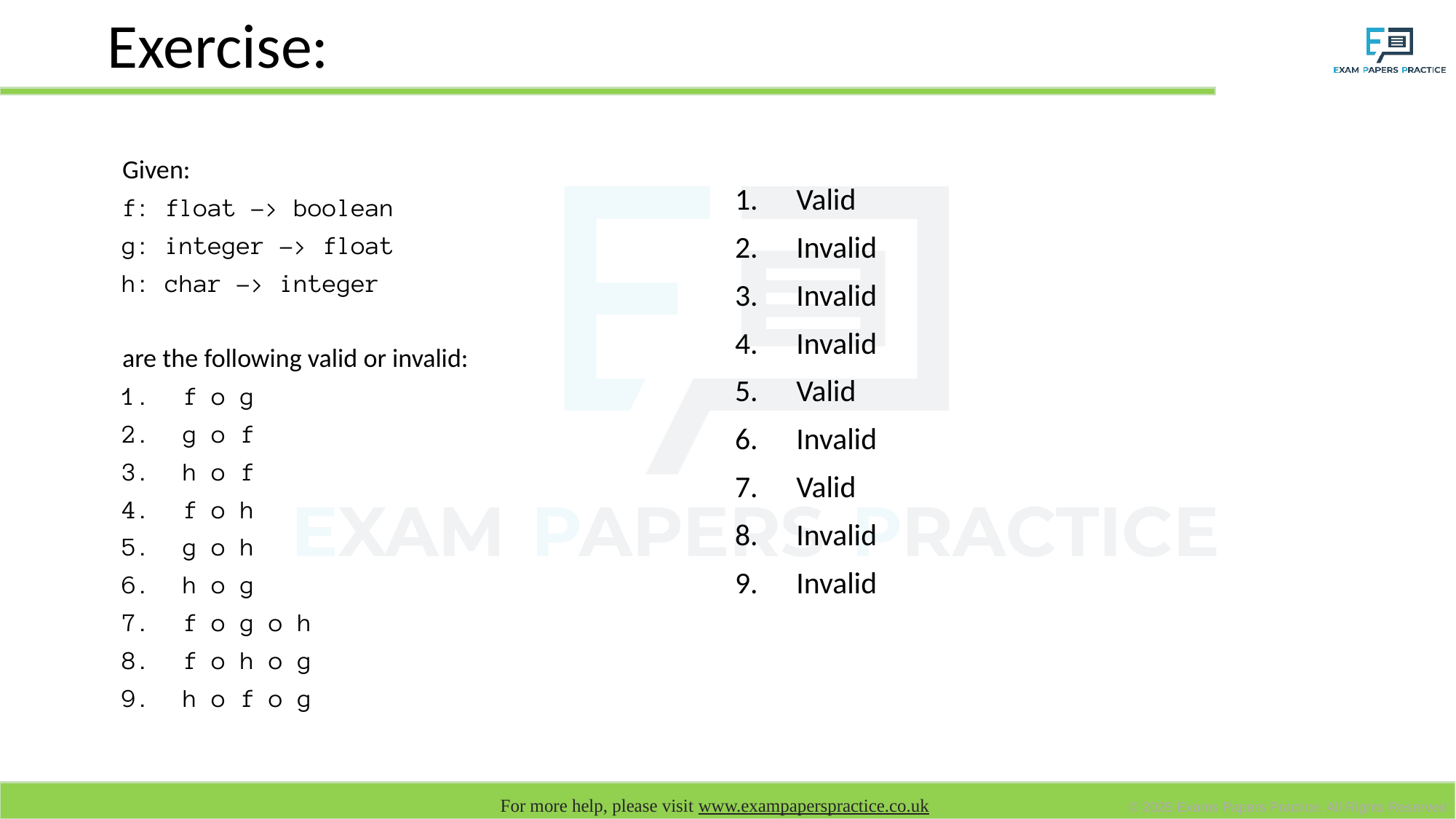

# Exercise:
Given:
f: float -> boolean
g: integer -> float
h: char -> integer

are the following valid or invalid:
f o g
g o f
h o f
f o h
g o h
h o g
f o g o h
f o h o g
h o f o g

Valid
Invalid
Invalid
Invalid
Valid
Invalid
Valid
Invalid
Invalid